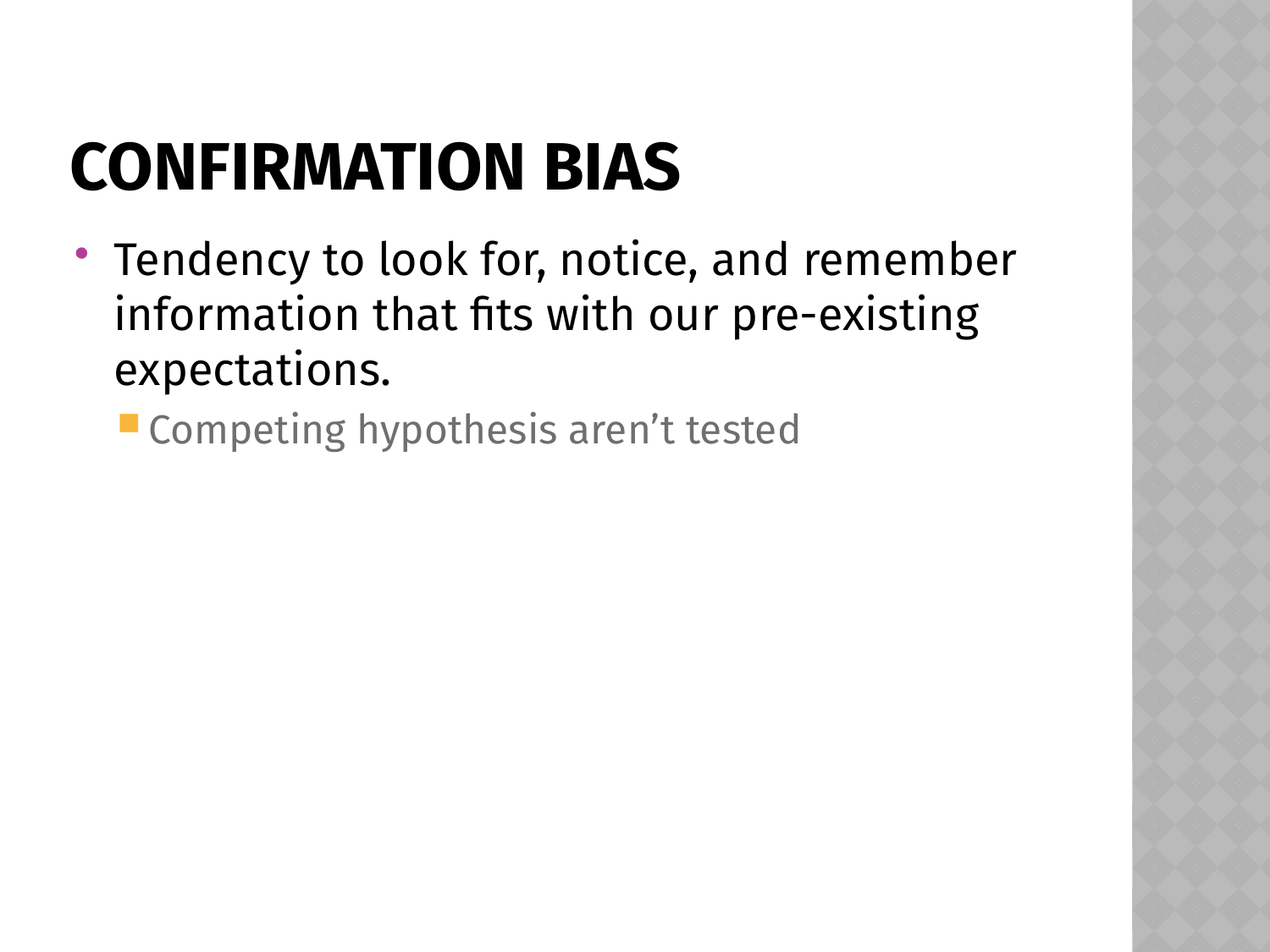

# Confirmation Bias
Tendency to look for, notice, and remember information that fits with our pre-existing expectations.
Competing hypothesis aren’t tested